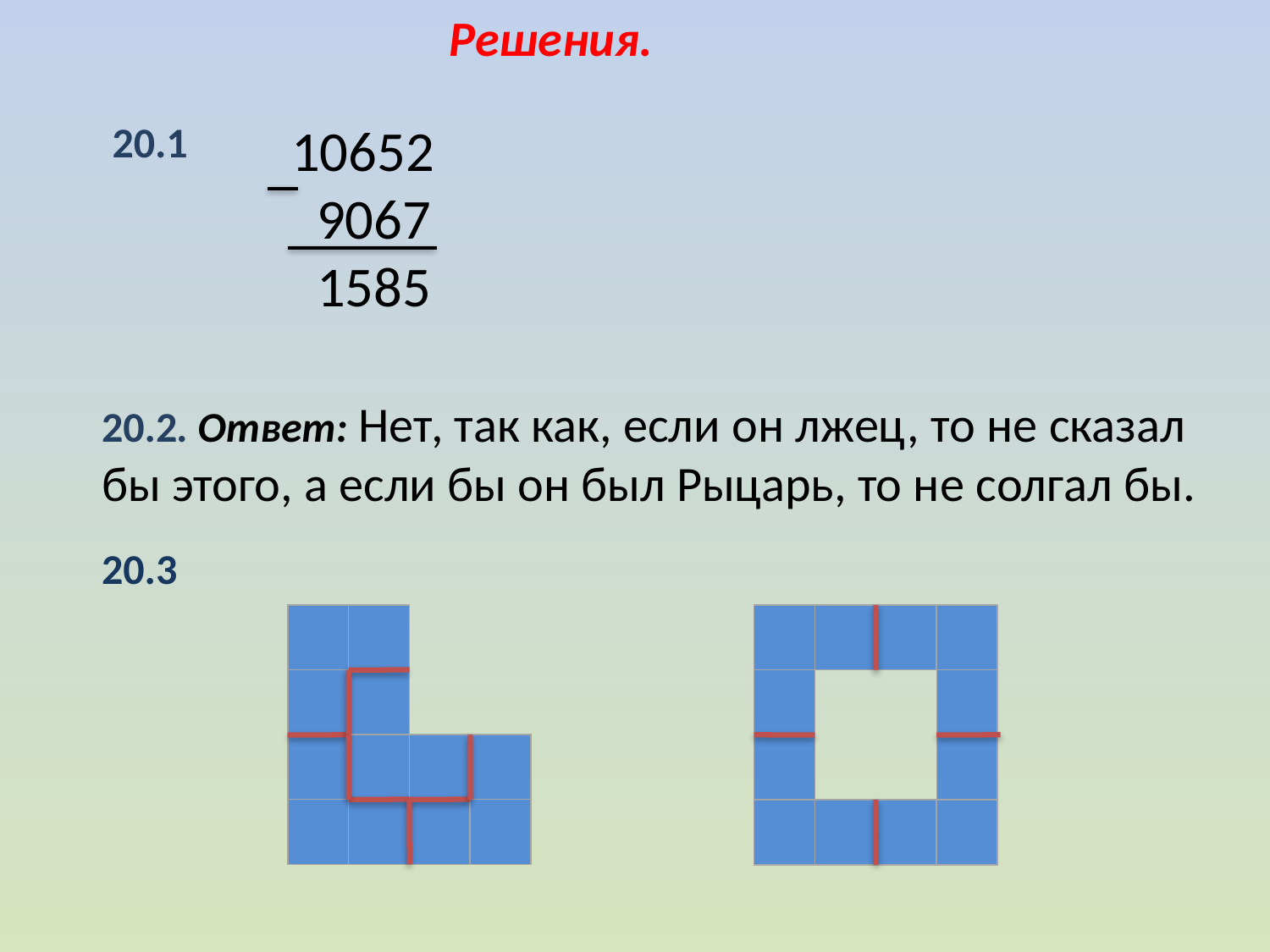

Решения.

20.1
10652
  9067
  1585
20.2. Ответ: Нет, так как, если он лжец, то не сказал бы этого, а если бы он был Рыцарь, то не солгал бы.
20.3